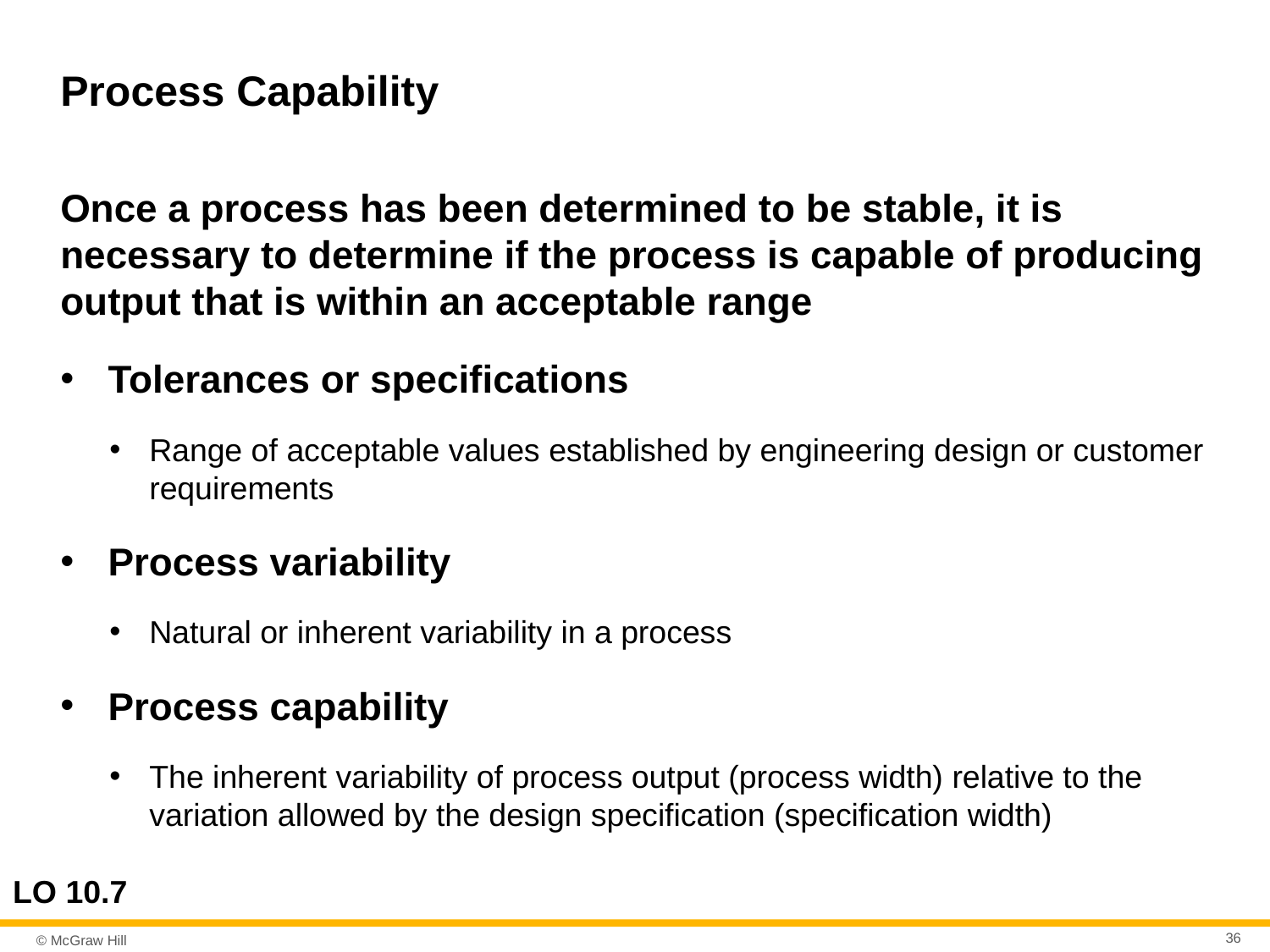

# Process Capability
Once a process has been determined to be stable, it is necessary to determine if the process is capable of producing output that is within an acceptable range
Tolerances or specifications
Range of acceptable values established by engineering design or customer requirements
Process variability
Natural or inherent variability in a process
Process capability
The inherent variability of process output (process width) relative to the variation allowed by the design specification (specification width)
LO 10.7